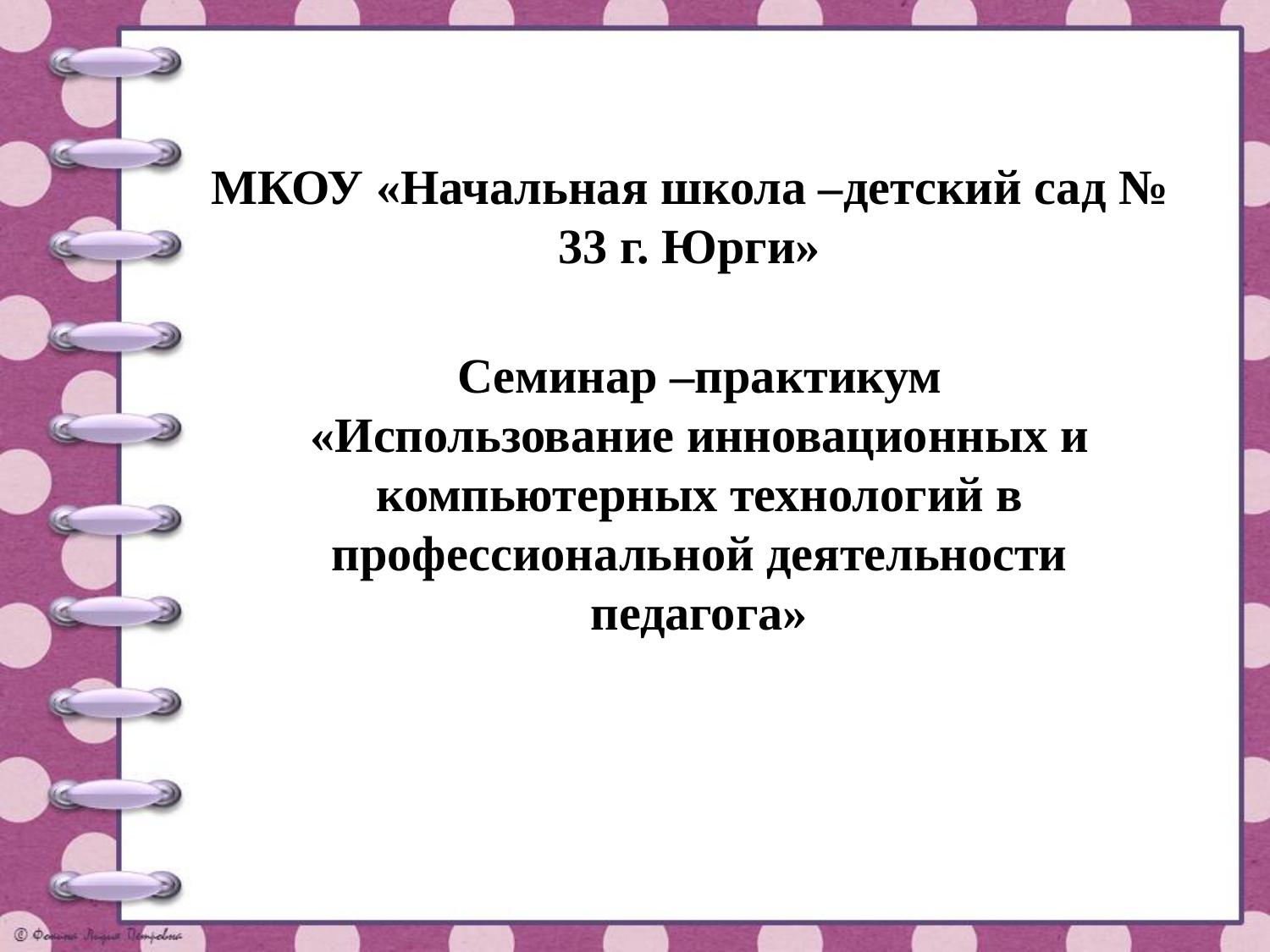

МКОУ «Начальная школа –детский сад № 33 г. Юрги»
Семинар –практикум
«Использование инновационных и компьютерных технологий в профессиональной деятельности педагога»